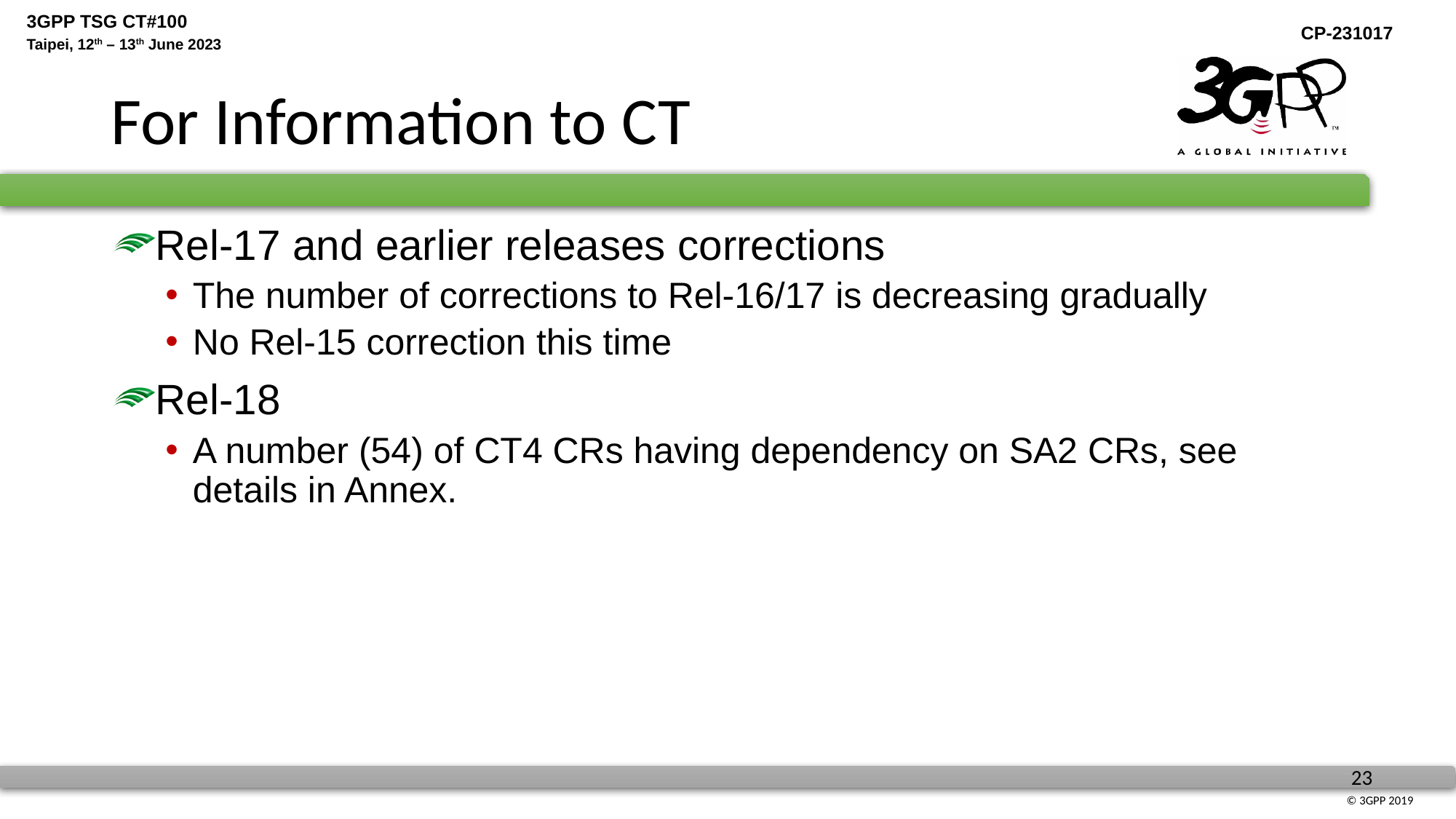

# For Information to CT
Rel-17 and earlier releases corrections
The number of corrections to Rel-16/17 is decreasing gradually
No Rel-15 correction this time
Rel-18
A number (54) of CT4 CRs having dependency on SA2 CRs, see details in Annex.